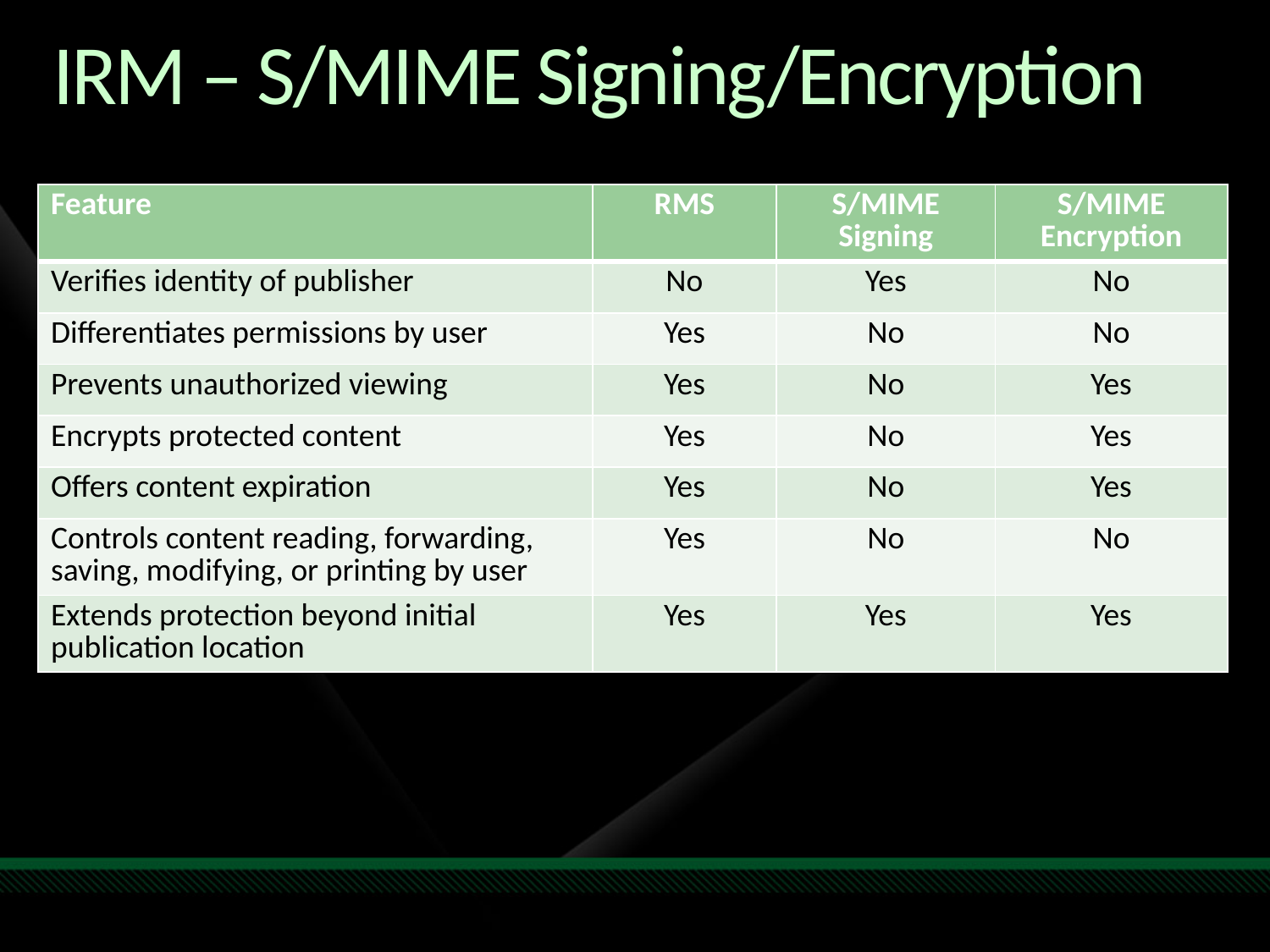

# IRM – S/MIME Signing/Encryption
| Feature | RMS | S/MIME Signing | S/MIME Encryption |
| --- | --- | --- | --- |
| Verifies identity of publisher | No | Yes | No |
| Differentiates permissions by user | Yes | No | No |
| Prevents unauthorized viewing | Yes | No | Yes |
| Encrypts protected content | Yes | No | Yes |
| Offers content expiration | Yes | No | Yes |
| Controls content reading, forwarding, saving, modifying, or printing by user | Yes | No | No |
| Extends protection beyond initial publication location | Yes | Yes | Yes |